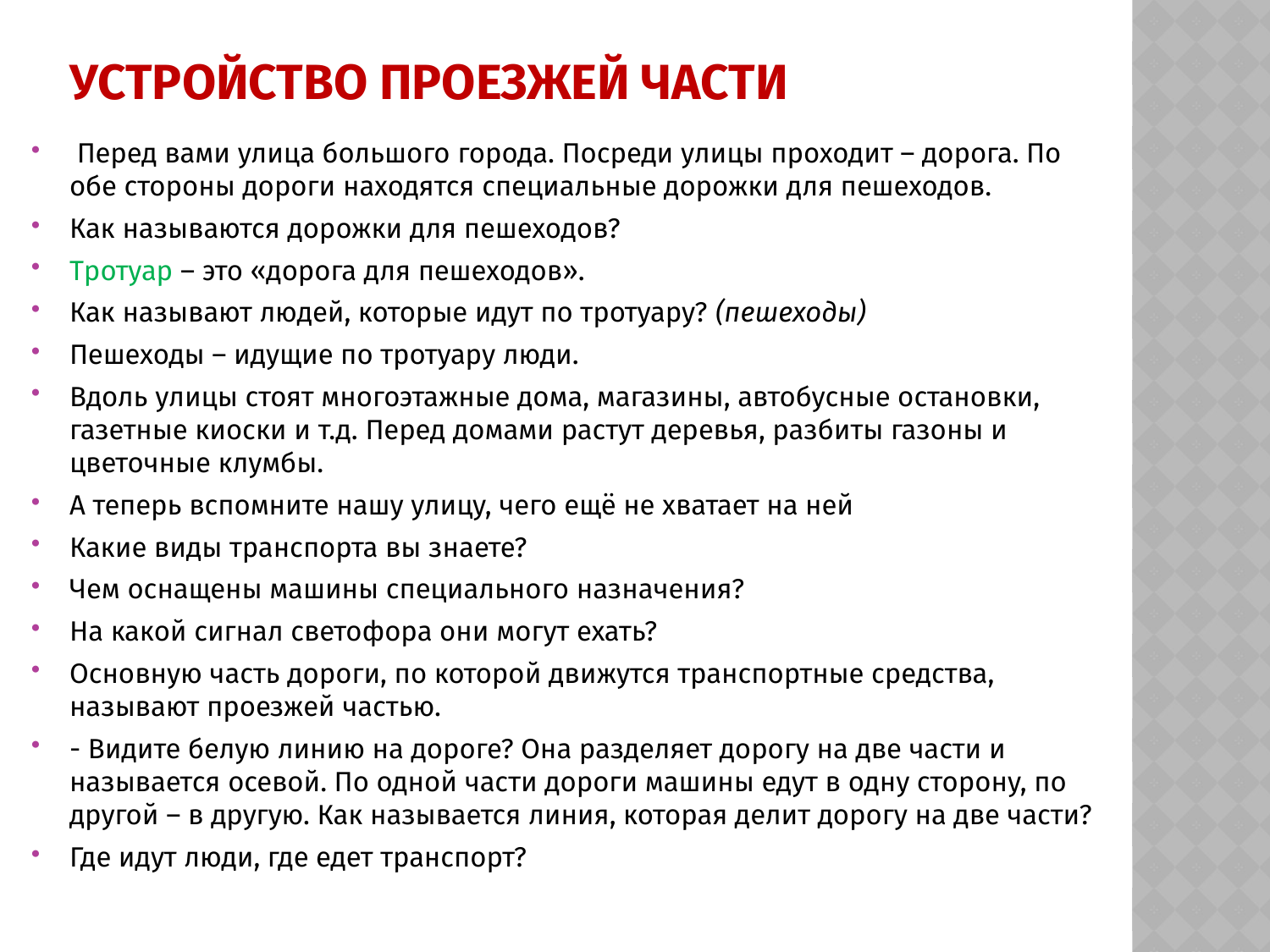

# Устройство проезжей части
 Перед вами улица большого города. Посреди улицы проходит – дорога. По обе стороны дороги находятся специальные дорожки для пешеходов.
Как называются дорожки для пешеходов?
Тротуар – это «дорога для пешеходов».
Как называют людей, которые идут по тротуару? (пешеходы)
Пешеходы – идущие по тротуару люди.
Вдоль улицы стоят многоэтажные дома, магазины, автобусные остановки, газетные киоски и т.д. Перед домами растут деревья, разбиты газоны и цветочные клумбы.
А теперь вспомните нашу улицу, чего ещё не хватает на ней
Какие виды транспорта вы знаете?
Чем оснащены машины специального назначения?
На какой сигнал светофора они могут ехать?
Основную часть дороги, по которой движутся транспортные средства,  называют проезжей частью.
- Видите белую линию на дороге? Она разделяет дорогу на две части и называется осевой. По одной части дороги машины едут в одну сторону, по другой – в другую. Как называется линия, которая делит дорогу на две части?
Где идут люди, где едет транспорт?